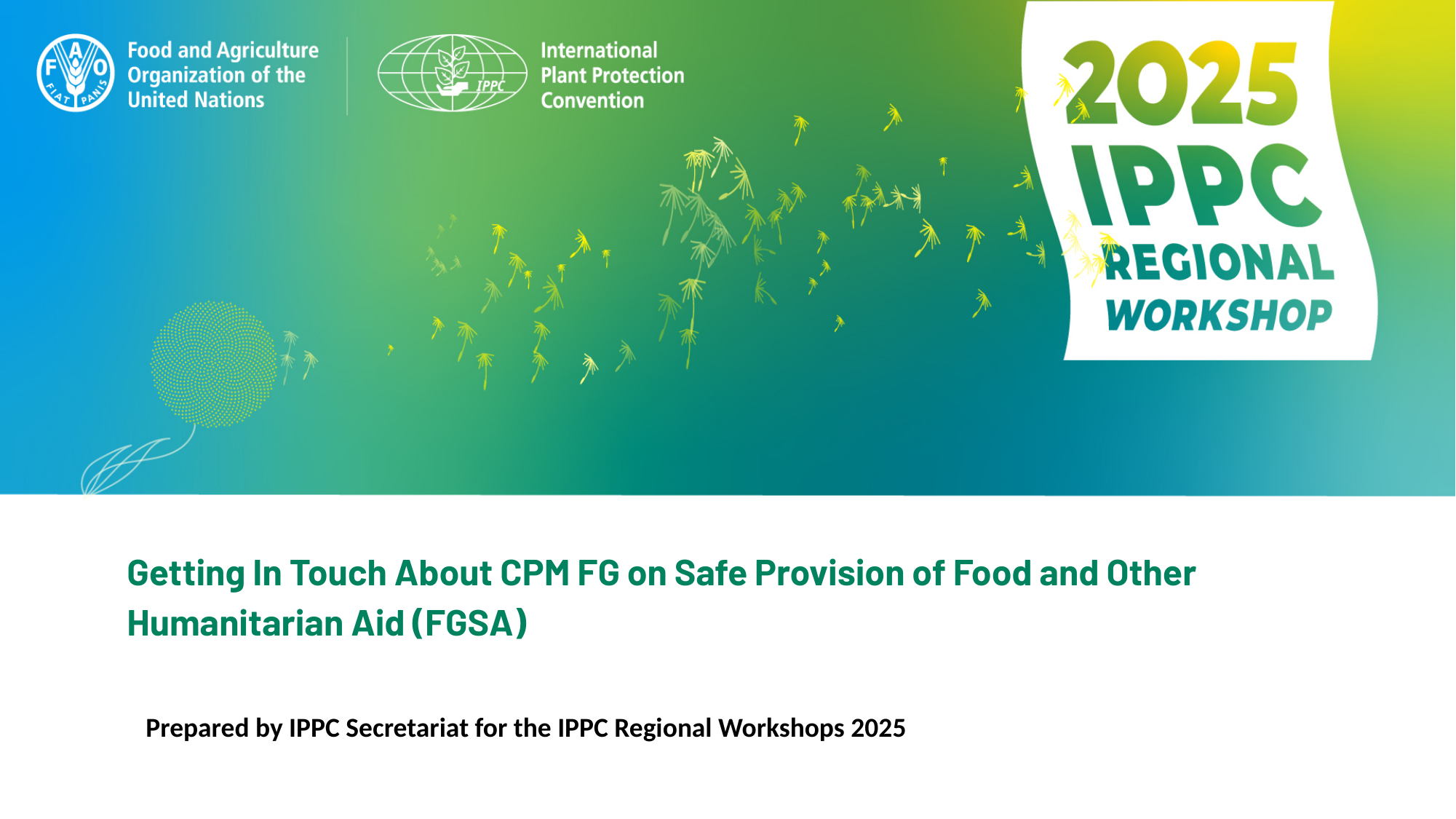

# Getting In Touch About CPM FG on Safe Provision of Food and Other Humanitarian Aid (FGSA)
Prepared by IPPC Secretariat for the IPPC Regional Workshops 2025​